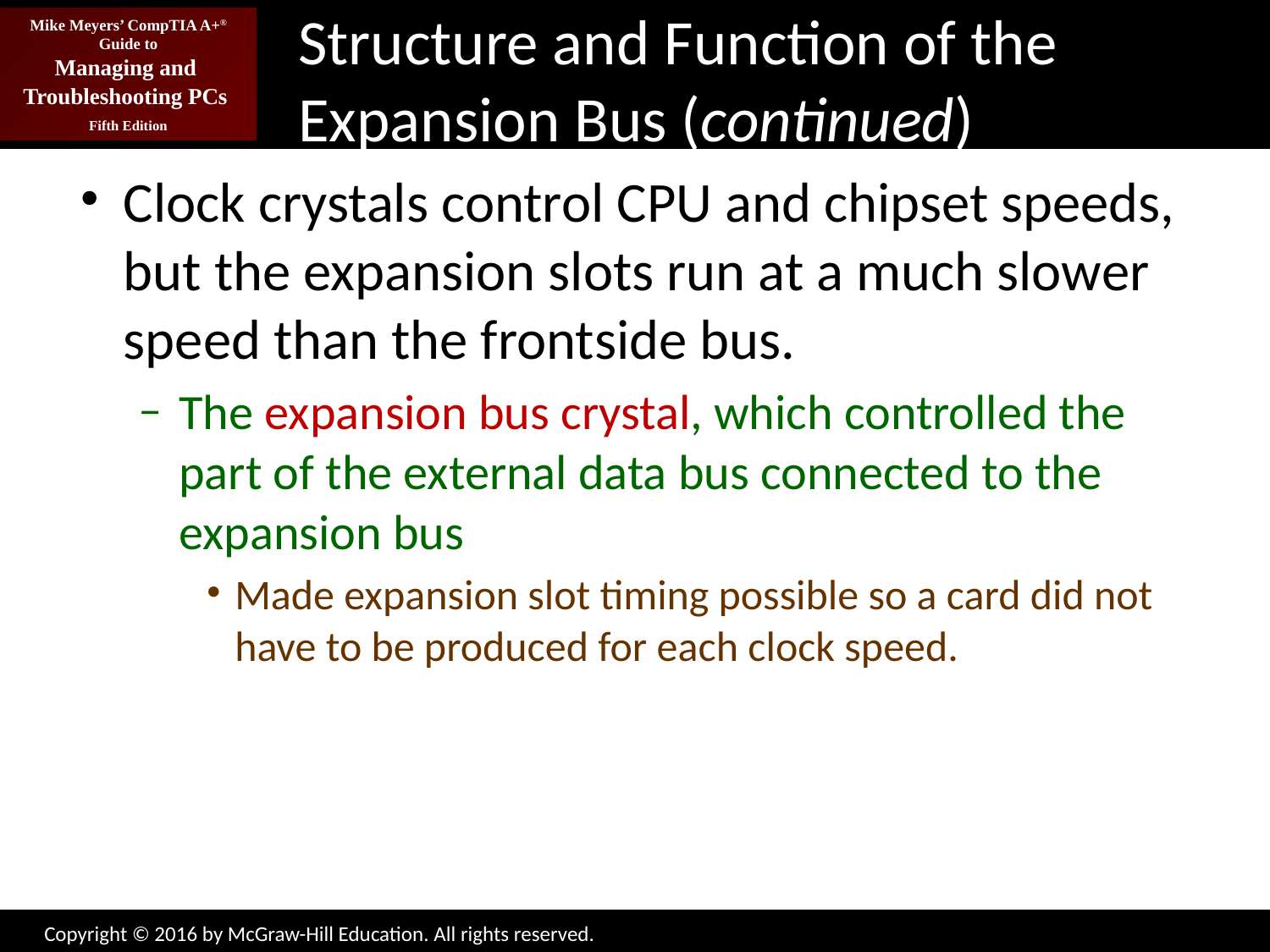

# Structure and Function of the Expansion Bus (continued)
Clock crystals control CPU and chipset speeds, but the expansion slots run at a much slower speed than the frontside bus.
The expansion bus crystal, which controlled the part of the external data bus connected to the expansion bus
Made expansion slot timing possible so a card did not have to be produced for each clock speed.